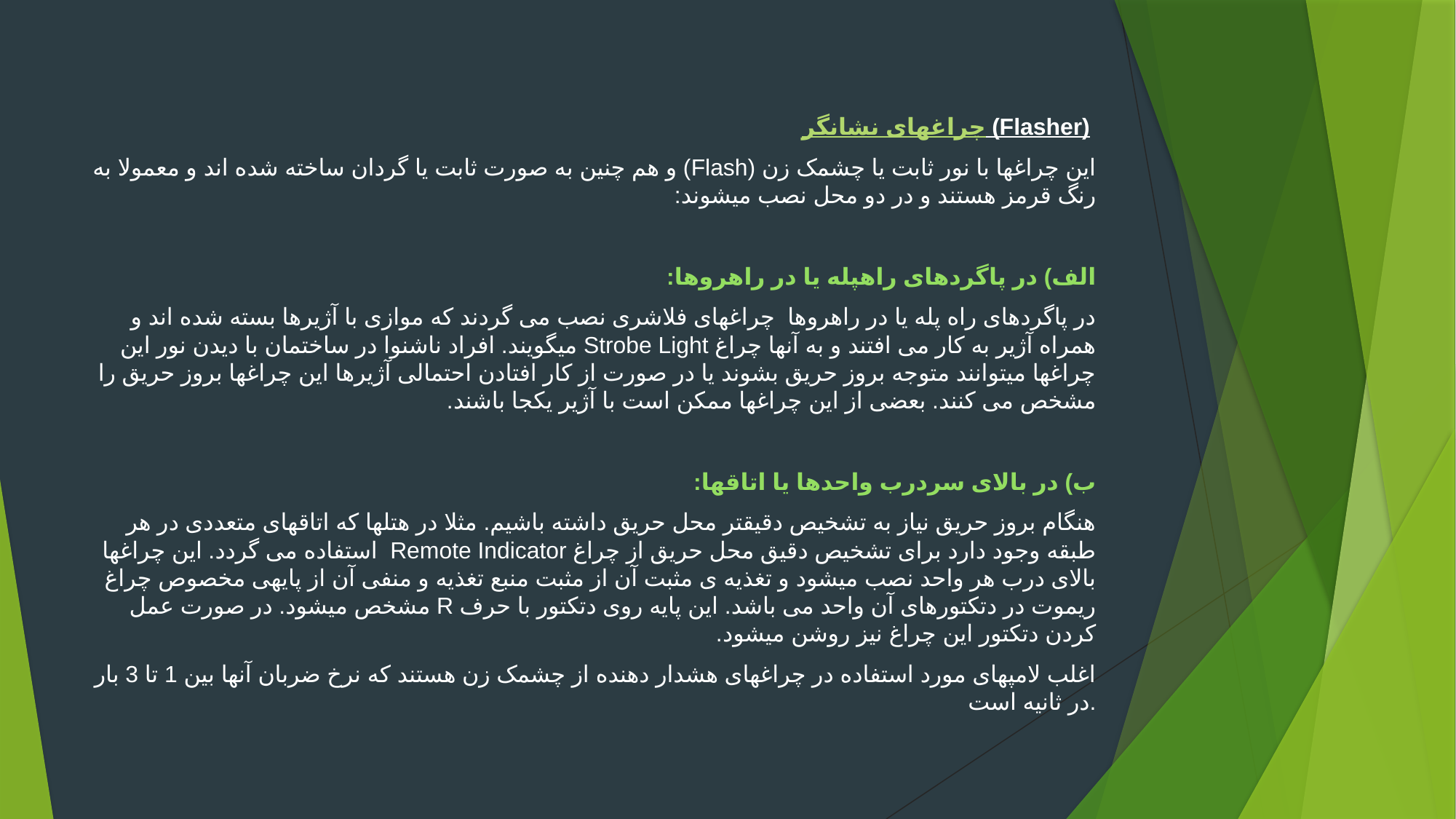

چراغهای نشانگر (Flasher)
این چراغ­ها با نور ثابت یا چشمک زن (Flash) و هم ­چنین به صورت ثابت یا گردان ساخته شده ­اند و معمولا به رنگ قرمز هستند و در دو محل نصب می­شوند:

الف) در پاگردهای راه­پله یا در راهروها:
در پاگردهای راه ­پله یا در راهروها  چراغ­های فلاشری نصب می­ گردند که موازی با آژیرها بسته شده ­اند و همراه آژیر به کار می افتند و به آن­ها چراغ Strobe Light می­گویند. افراد ناشنوا در ساختمان با دیدن نور این چراغ­ها می­­توانند متوجه بروز حریق بشوند یا در صورت از کار افتادن احتمالی آژیرها این چراغ­ها بروز حریق را مشخص می کنند. بعضی از این چراغ­ها ممکن است با آژیر یکجا باشند.

ب) در بالای سردرب واحدها یا اتاق­ها:
هنگام بروز حریق نیاز به تشخیص دقیق­تر محل حریق داشته باشیم. مثلا در هتل­ها که اتاق­های متعددی در هر طبقه وجود دارد برای تشخیص دقیق محل حریق از چراغ Remote Indicator  استفاده می­ گردد. این چراغ­ها بالای درب هر واحد نصب می­شود و تغذیه­ ی مثبت آن از مثبت منبع تغذیه و منفی آن از پایه­ی مخصوص چراغ ریموت در دتکتورهای آن واحد می­ باشد. این پایه روی دتکتور با حرف R مشخص می­شود. در صورت عمل کردن دتکتور این چراغ نیز روشن می­شود.
اغلب لامپ­های مورد استفاده در چراغ­های هشدار دهنده از چشمک زن هستند که نرخ ضربان آن­ها بین 1 تا 3 بار در ثانیه است.